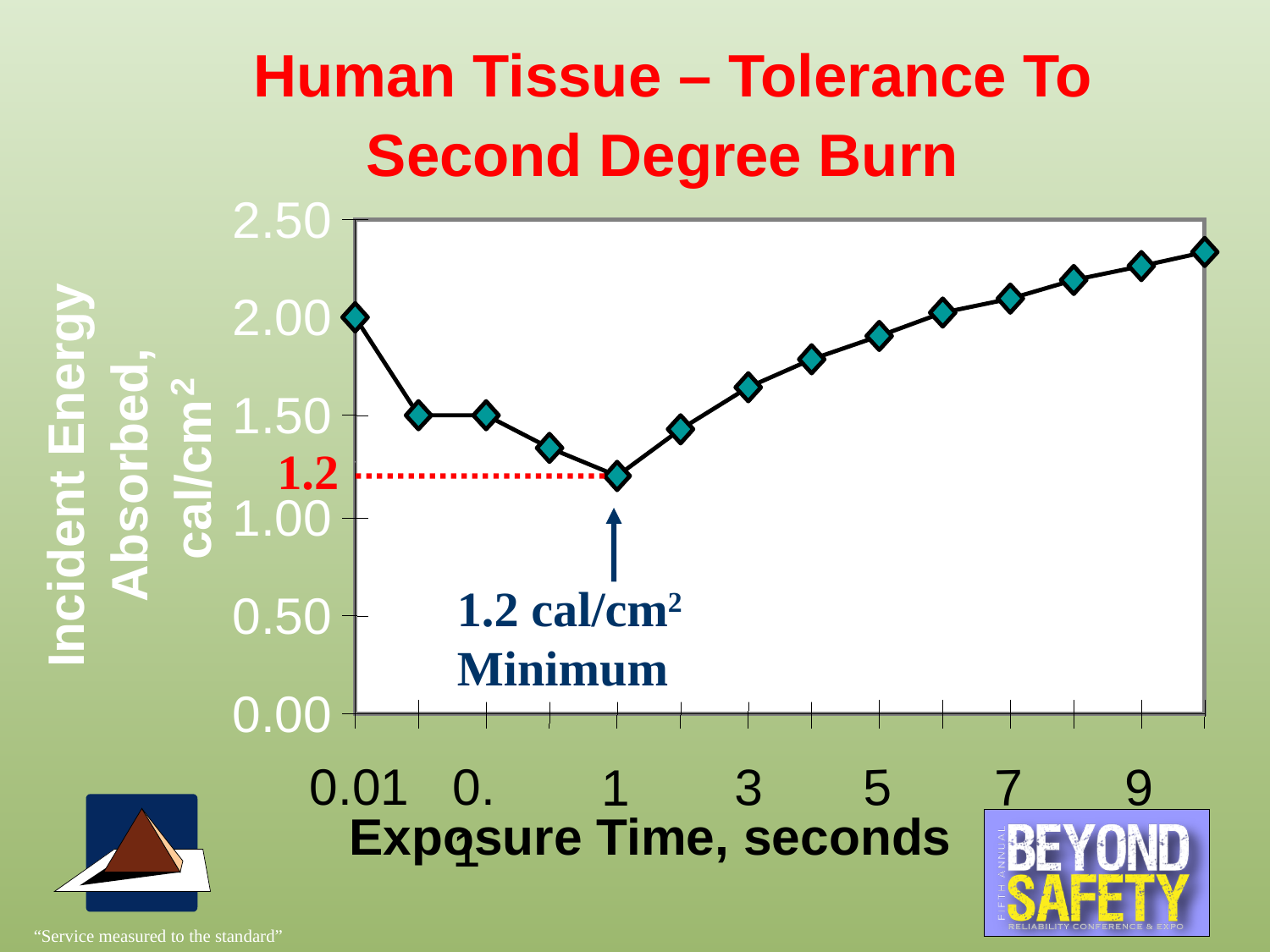

Human Tissue – Tolerance To
Second Degree Burn
2.50

2.00

2

1.50

1.2

Incident Energy
Absorbed,
cal/cm

1.00

1.2 cal/cm2 Minimum
0.50

0.00

0.01
0.1
1
3
5
7
9
Exposure Time, seconds